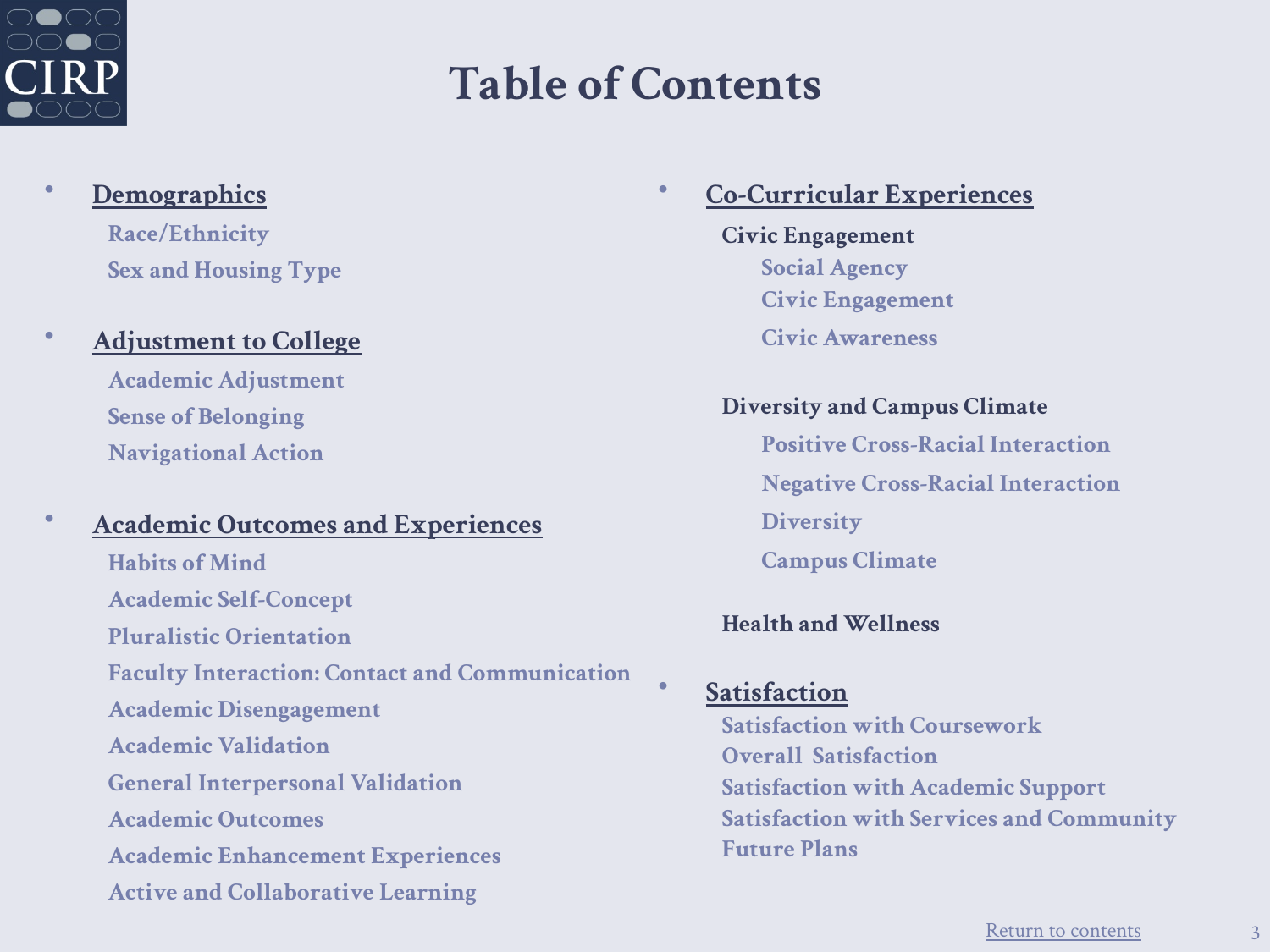

# Table of Contents
Demographics
Race/Ethnicity
Sex and Housing Type

Adjustment to College
Academic Adjustment
Sense of Belonging
Navigational Action

Academic Outcomes and Experiences
Habits of Mind
Academic Self-Concept
Pluralistic Orientation
Faculty Interaction: Contact and Communication
Academic Disengagement
Academic Validation
General Interpersonal Validation
Academic Outcomes
Academic Enhancement Experiences
Active and Collaborative Learning

Co-Curricular Experiences
Civic Engagement
	Social Agency
	Civic Engagement
	Civic Awareness

Diversity and Campus Climate
	Positive Cross-Racial Interaction
	Negative Cross-Racial Interaction
	Diversity
	Campus Climate

Health and Wellness

Satisfaction
Satisfaction with Coursework
Overall  Satisfaction
Satisfaction with Academic Support
Satisfaction with Services and Community
Future Plans

3